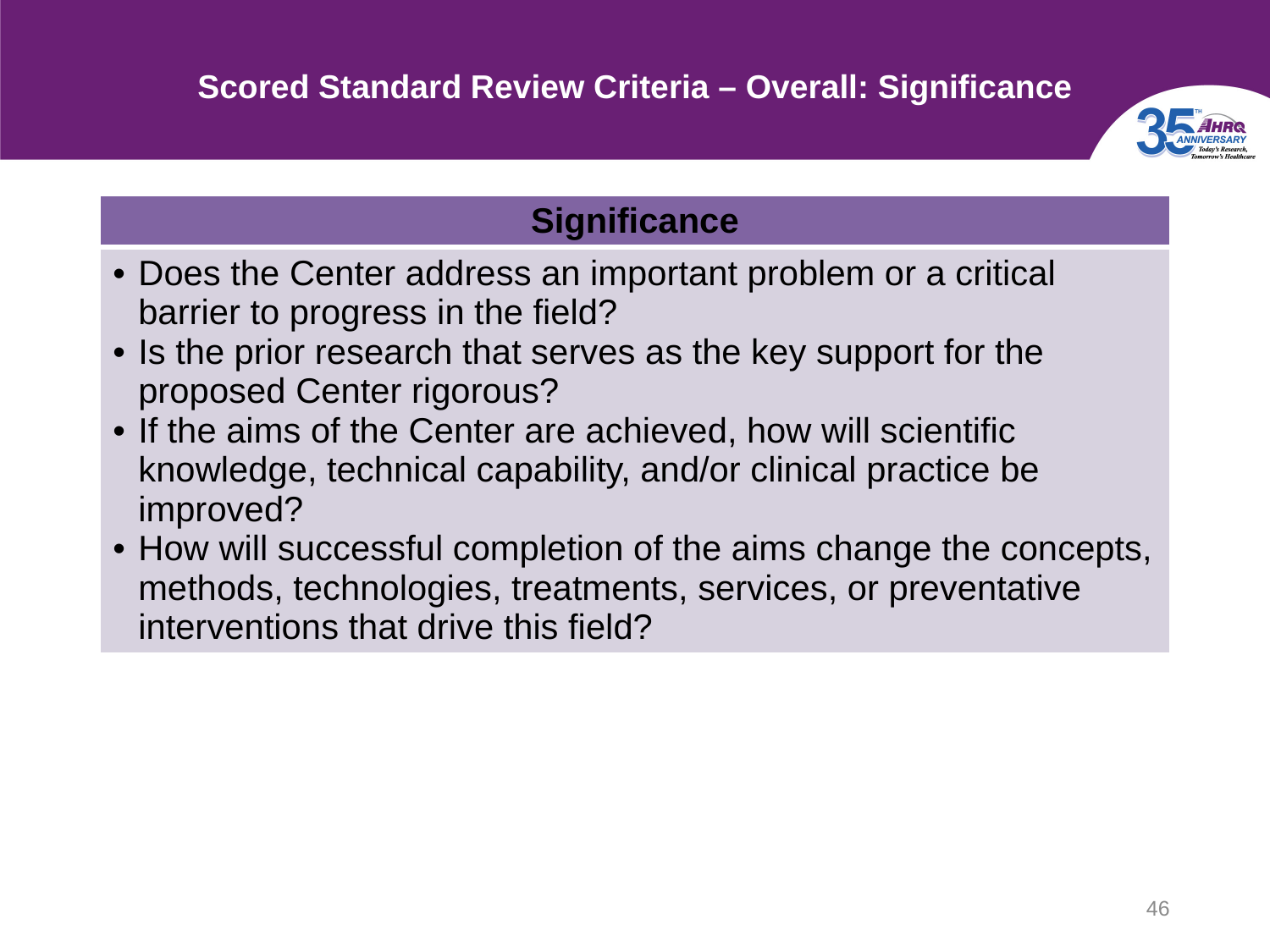

# Scored Standard Review Criteria – Overall: Significance
| Significance |
| --- |
| Does the Center address an important problem or a critical barrier to progress in the field? Is the prior research that serves as the key support for the proposed Center rigorous? If the aims of the Center are achieved, how will scientific knowledge, technical capability, and/or clinical practice be improved? How will successful completion of the aims change the concepts, methods, technologies, treatments, services, or preventative interventions that drive this field? |
46